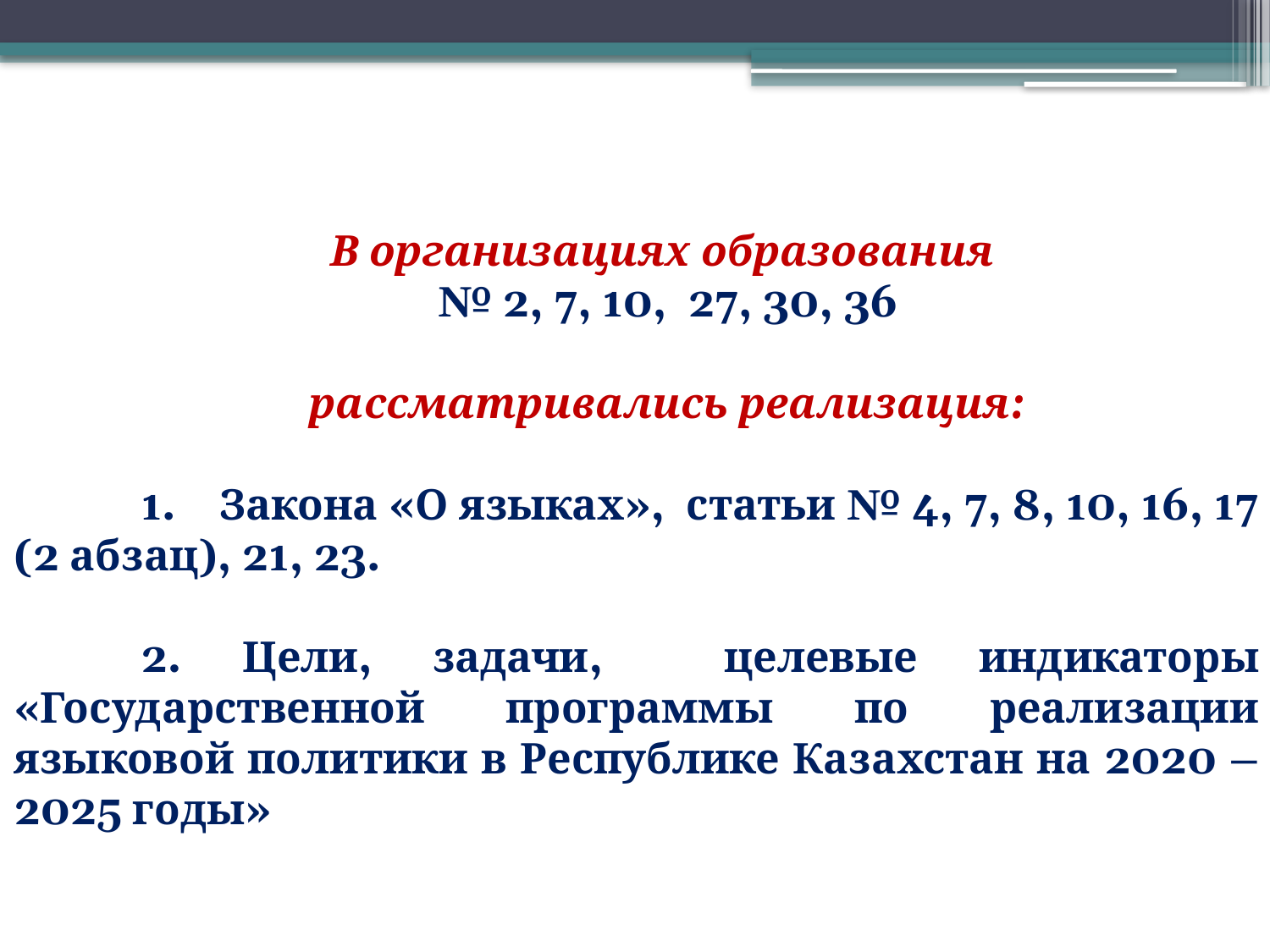

В организациях образования
№ 2, 7, 10,  27, 30, 36

рассматривались реализация:

	1.    Закона «О языках»,  статьи № 4, 7, 8, 10, 16, 17 (2 абзац), 21, 23.

	2. Цели, задачи,  целевые индикаторы «Государственной программы по реализации языковой политики в Республике Казахстан на 2020 – 2025 годы»